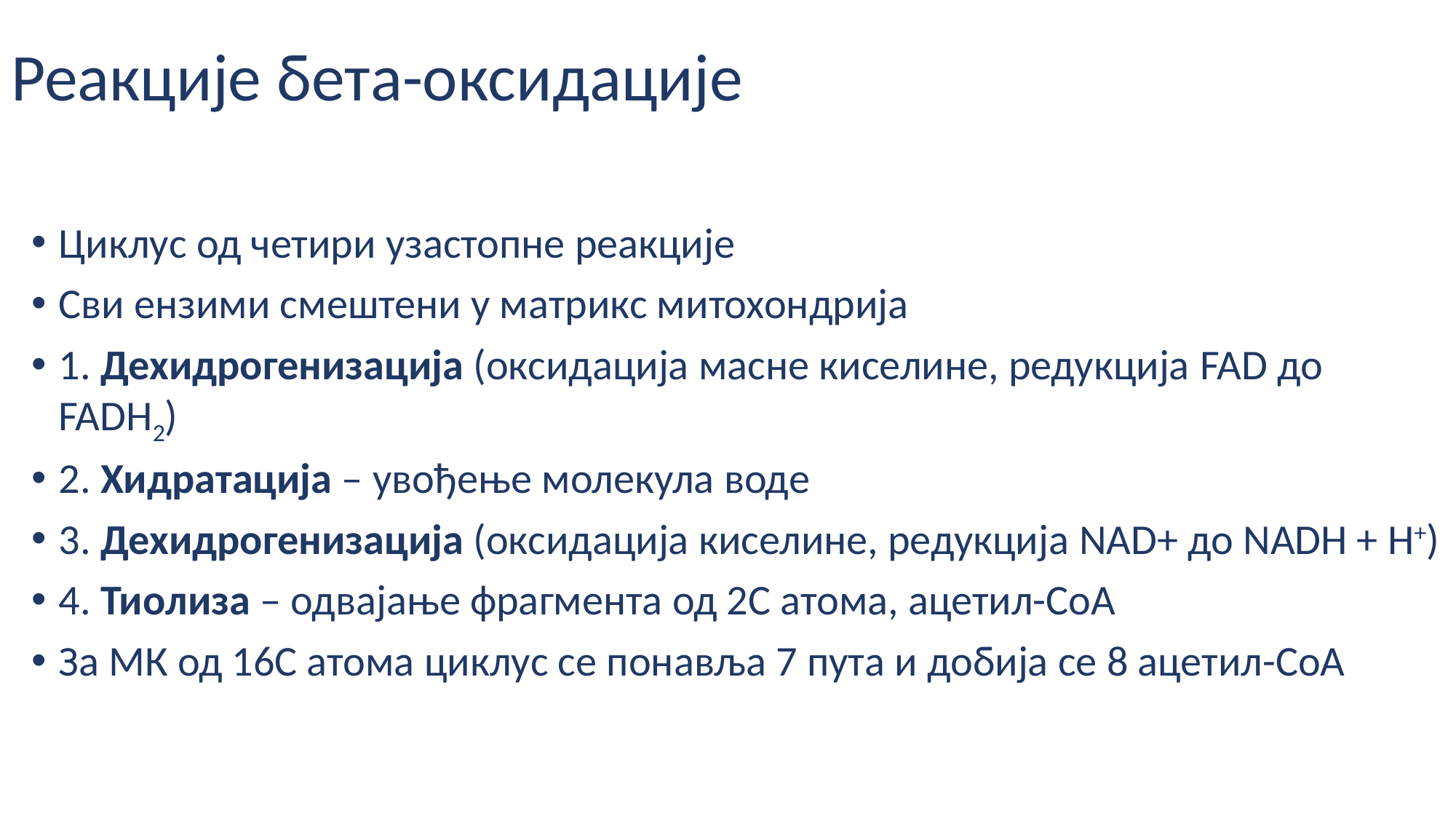

# Реакције бета-оксидације
Циклус од четири узастопне реакције
Сви ензими смештени у матрикс митохондрија
1. Дехидрогенизација (оксидација масне киселине, редукција FAD до FADH2)
2. Хидратација – увођење молекула воде
3. Дехидрогенизација (оксидација киселине, редукција NAD+ до NADH + H+)
4. Тиолиза – одвајање фрагмента од 2С атома, ацетил-СоА
За МК од 16С атома циклус се понавља 7 пута и добија се 8 ацетил-СоА